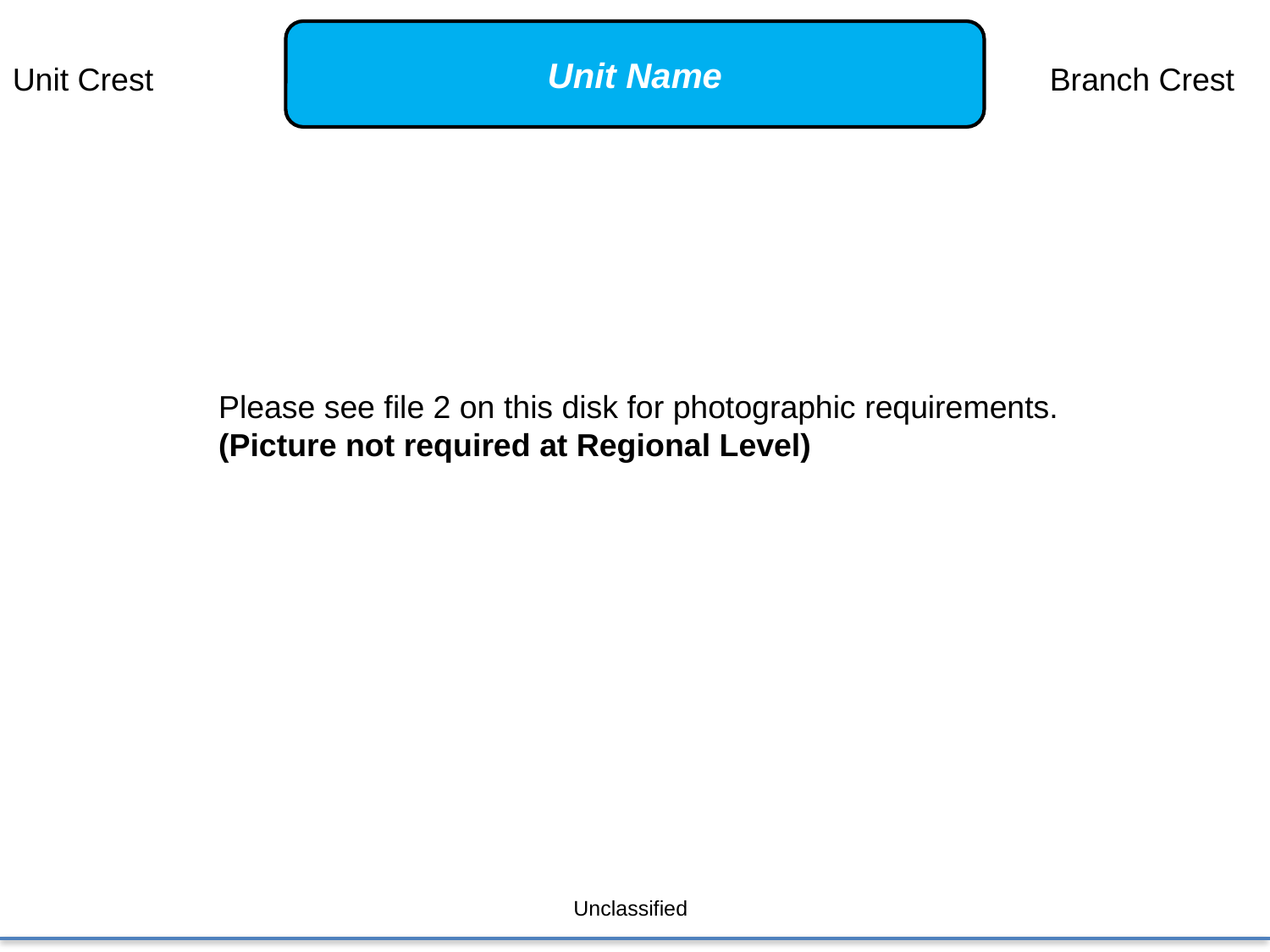

Unit Name
Unit Crest
Branch Crest
Please see file 2 on this disk for photographic requirements.
(Picture not required at Regional Level)
Unclassified